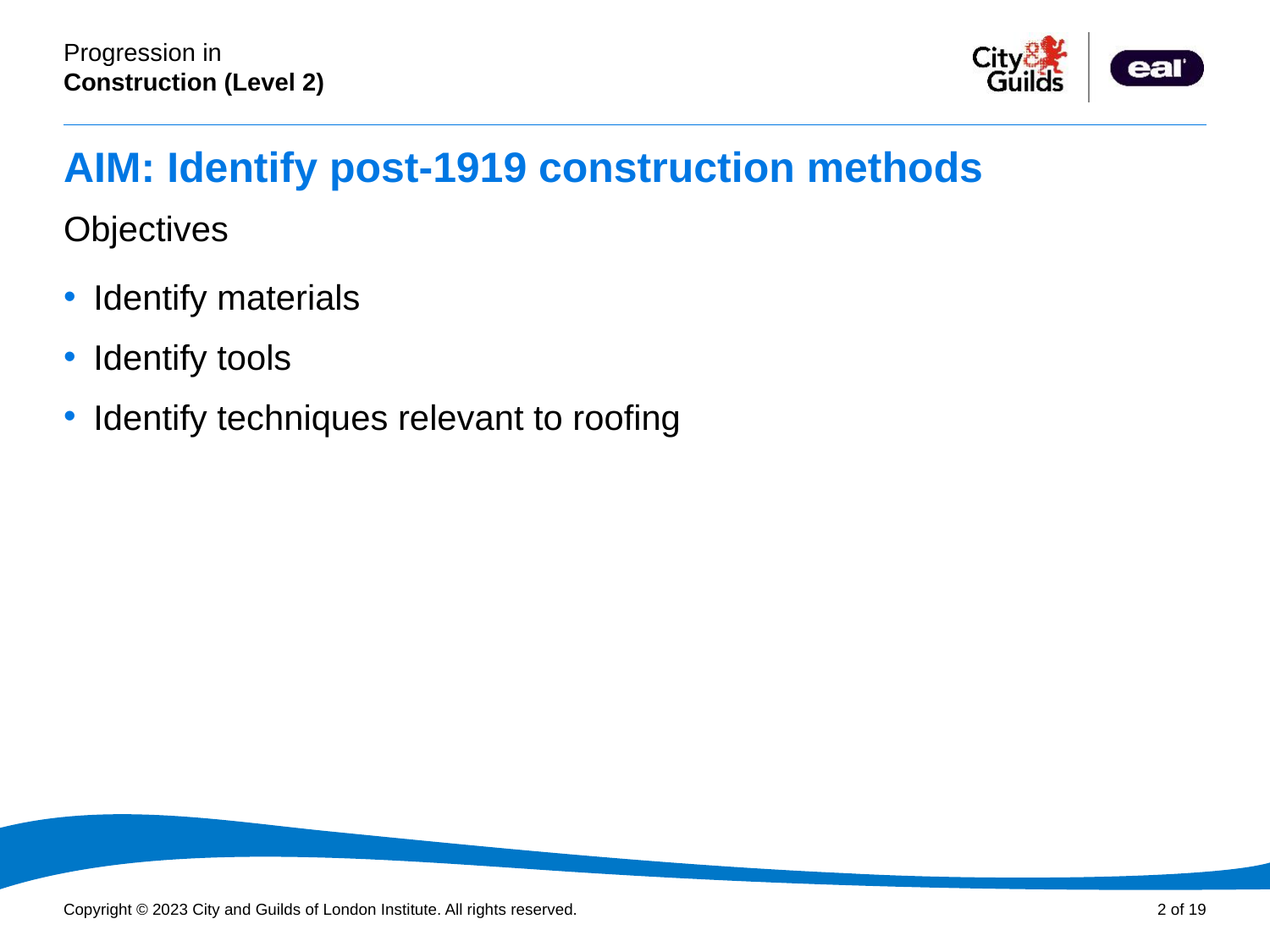

# AIM: Identify post-1919 construction methods
Objectives
Identify materials
Identify tools
Identify techniques relevant to roofing